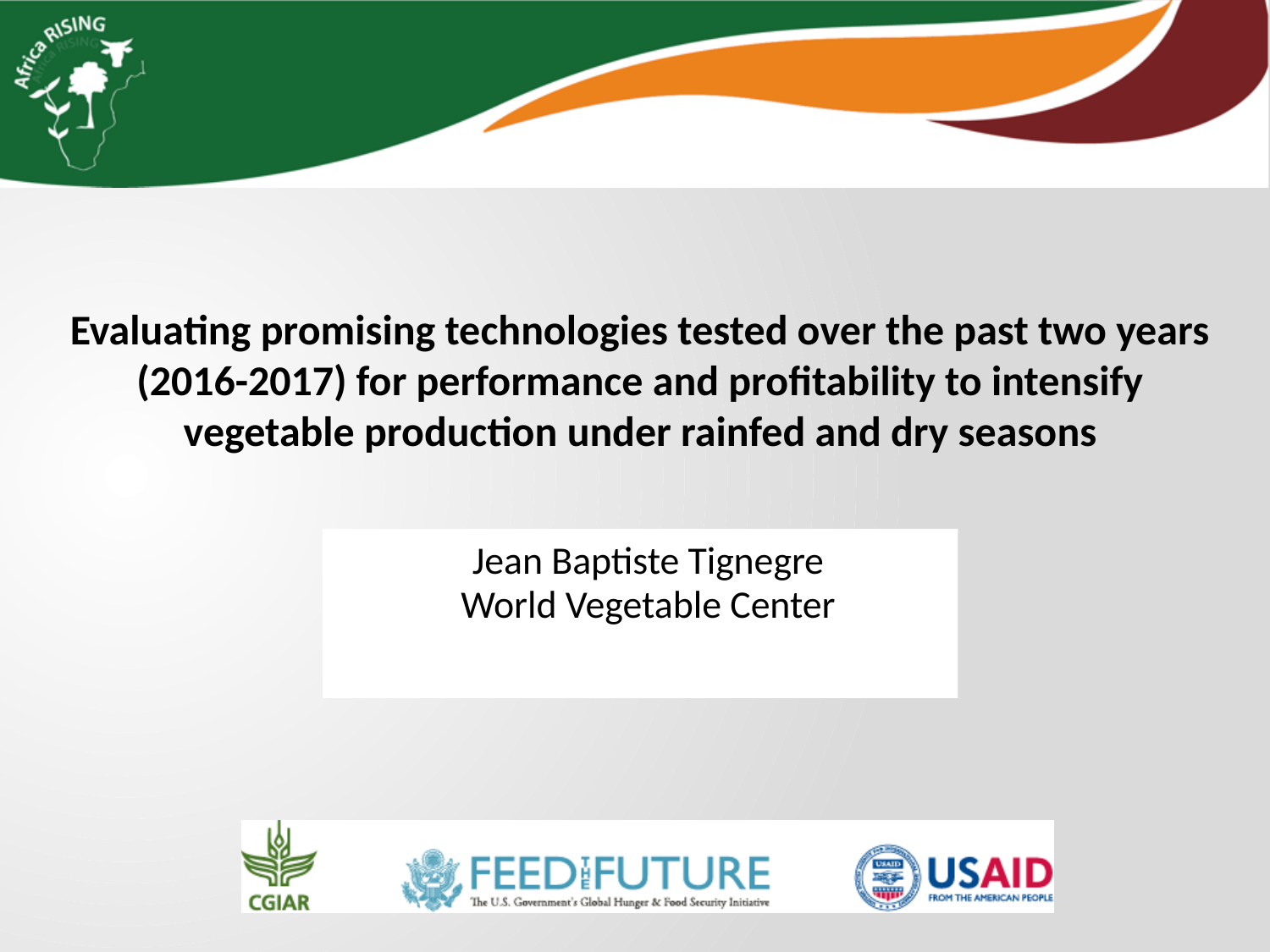

Evaluating promising technologies tested over the past two years (2016-2017) for performance and profitability to intensify vegetable production under rainfed and dry seasons
Jean Baptiste Tignegre
World Vegetable Center